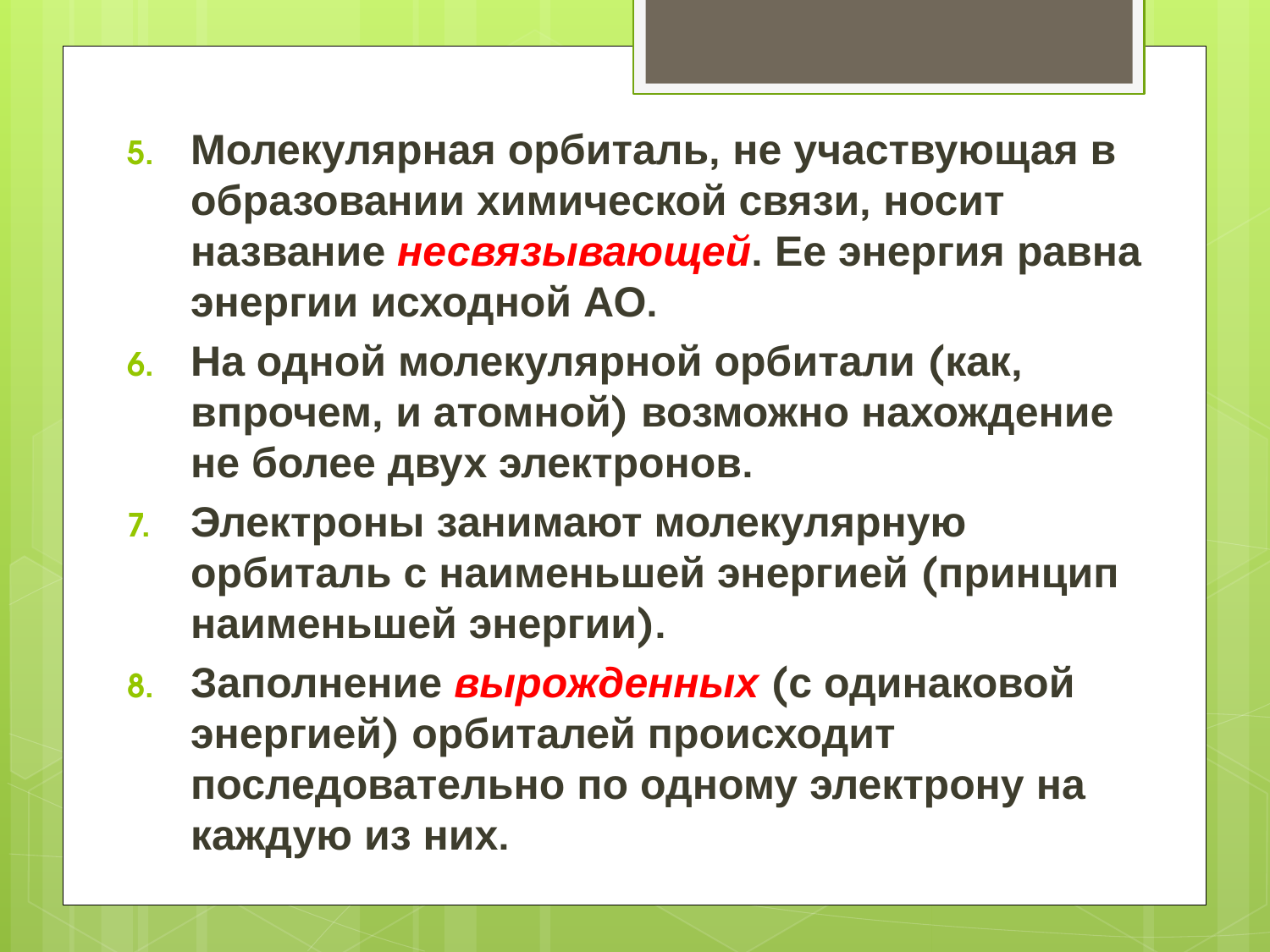

Молекулярная орбиталь, не участвующая в образовании химической связи, носит название несвязывающей. Ее энергия равна энергии исходной АО.
На одной молекулярной орбитали (как, впрочем, и атомной) возможно нахождение не более двух электронов.
Электроны занимают молекулярную орбиталь с наименьшей энергией (принцип наименьшей энергии).
Заполнение вырожденных (с одинаковой энергией) орбиталей происходит последовательно по одному электрону на каждую из них.